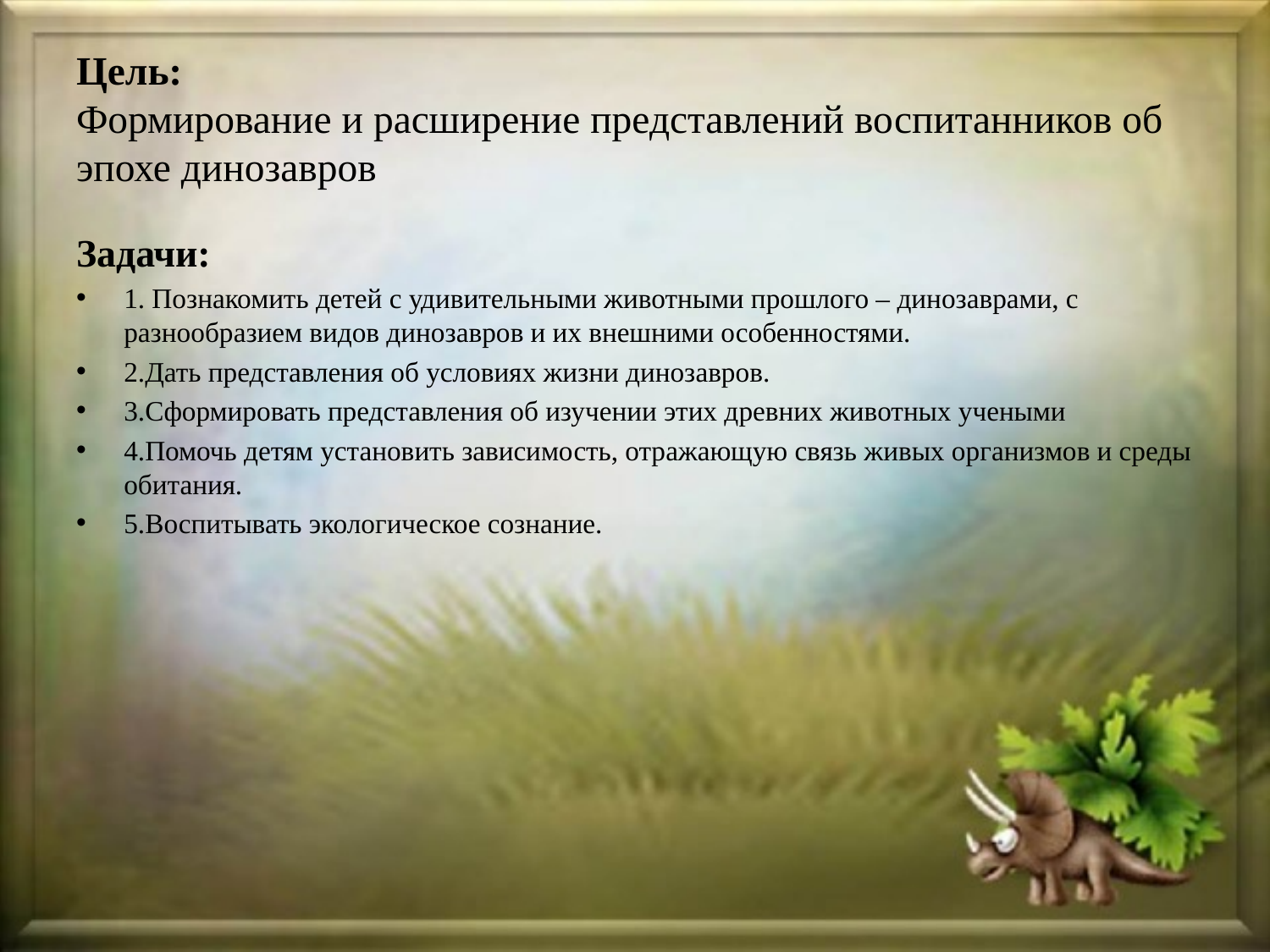

# Цель: Формирование и расширение представлений воспитанников об эпохе динозавров
Задачи:
1. Познакомить детей с удивительными животными прошлого – динозаврами, с разнообразием видов динозавров и их внешними особенностями.
2.Дать представления об условиях жизни динозавров.
3.Сформировать представления об изучении этих древних животных учеными
4.Помочь детям установить зависимость, отражающую связь живых организмов и среды обитания.
5.Воспитывать экологическое сознание.